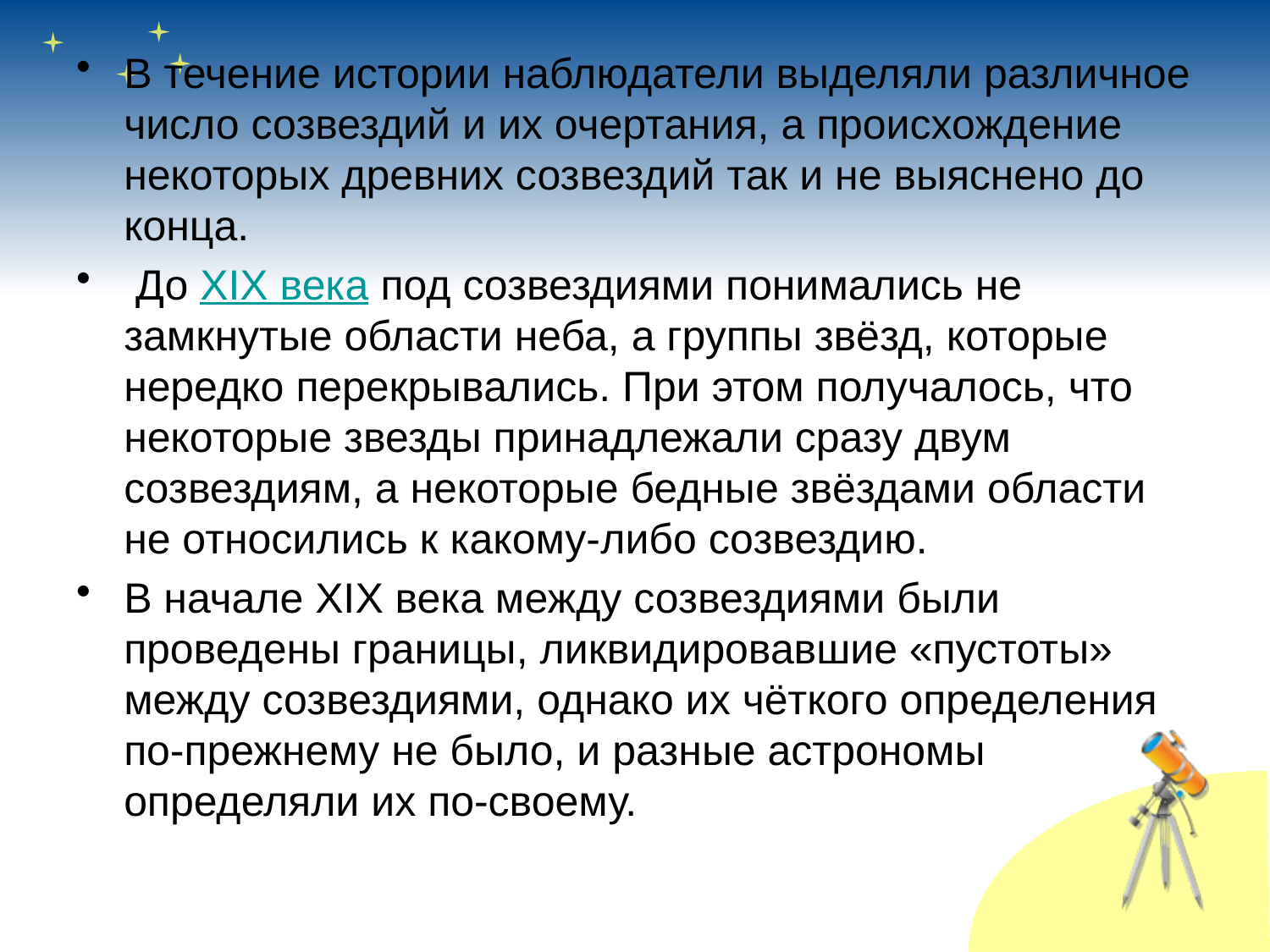

В течение истории наблюдатели выделяли различное число созвездий и их очертания, а происхождение некоторых древних созвездий так и не выяснено до конца.
 До XIX века под созвездиями понимались не замкнутые области неба, а группы звёзд, которые нередко перекрывались. При этом получалось, что некоторые звезды принадлежали сразу двум созвездиям, а некоторые бедные звёздами области не относились к какому-либо созвездию.
В начале XIX века между созвездиями были проведены границы, ликвидировавшие «пустоты» между созвездиями, однако их чёткого определения по-прежнему не было, и разные астрономы определяли их по-своему.